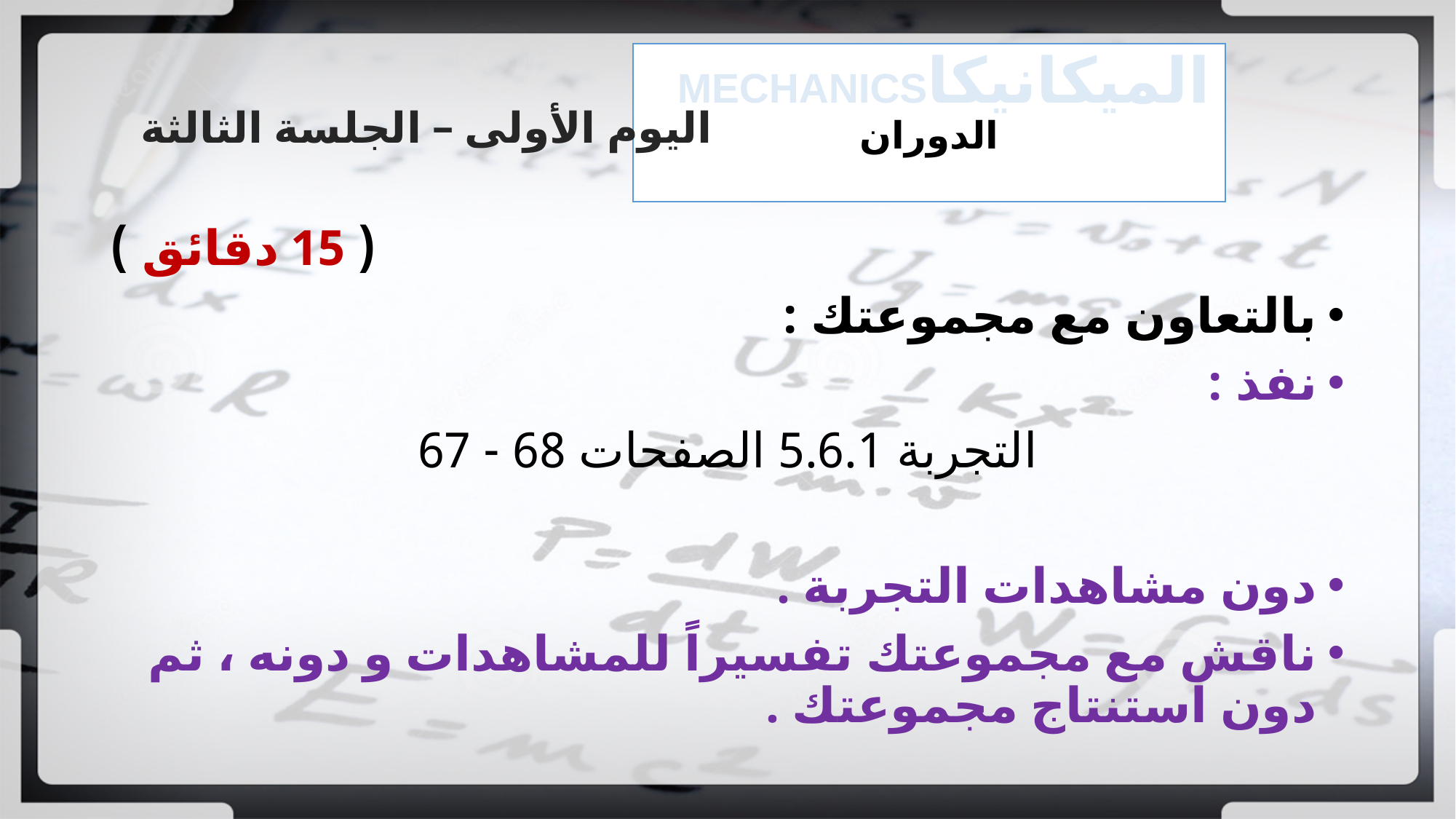

الميكانيكاMECHANICS
الدوران
اليوم الأولى – الجلسة الثالثة
( 15 دقائق )
بالتعاون مع مجموعتك :
نفذ :
التجربة 5.6.1 الصفحات 68 - 67

دون مشاهدات التجربة .
ناقش مع مجموعتك تفسيراً للمشاهدات و دونه ، ثم دون استنتاج مجموعتك .